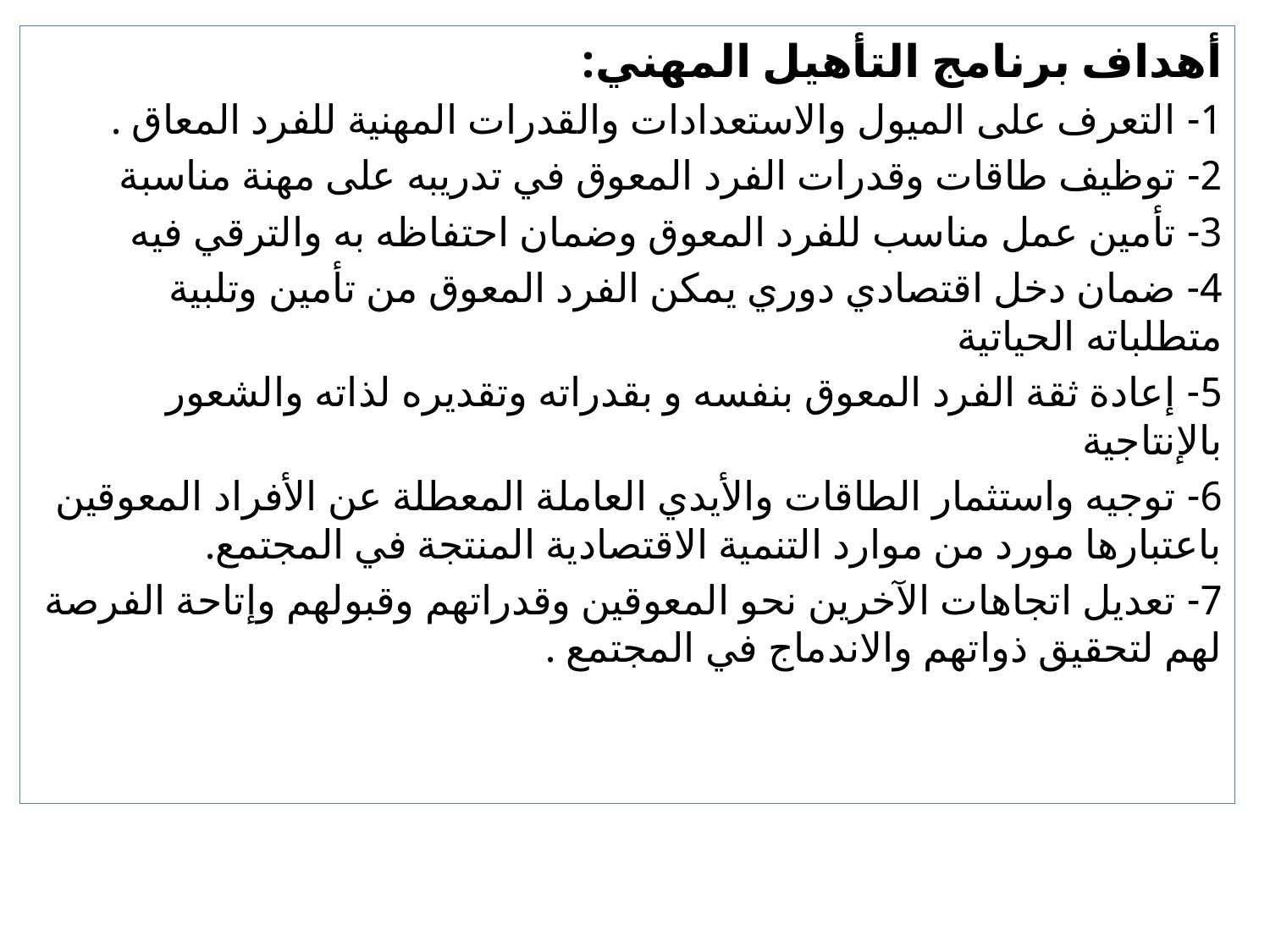

أهداف برنامج التأهيل المهني:
1- التعرف على الميول والاستعدادات والقدرات المهنية للفرد المعاق .
2- توظيف طاقات وقدرات الفرد المعوق في تدريبه على مهنة مناسبة
3- تأمين عمل مناسب للفرد المعوق وضمان احتفاظه به والترقي فيه
4- ضمان دخل اقتصادي دوري يمكن الفرد المعوق من تأمين وتلبية متطلباته الحياتية
5- إعادة ثقة الفرد المعوق بنفسه و بقدراته وتقديره لذاته والشعور بالإنتاجية
6- توجيه واستثمار الطاقات والأيدي العاملة المعطلة عن الأفراد المعوقين باعتبارها مورد من موارد التنمية الاقتصادية المنتجة في المجتمع.
7- تعديل اتجاهات الآخرين نحو المعوقين وقدراتهم وقبولهم وإتاحة الفرصة لهم لتحقيق ذواتهم والاندماج في المجتمع .